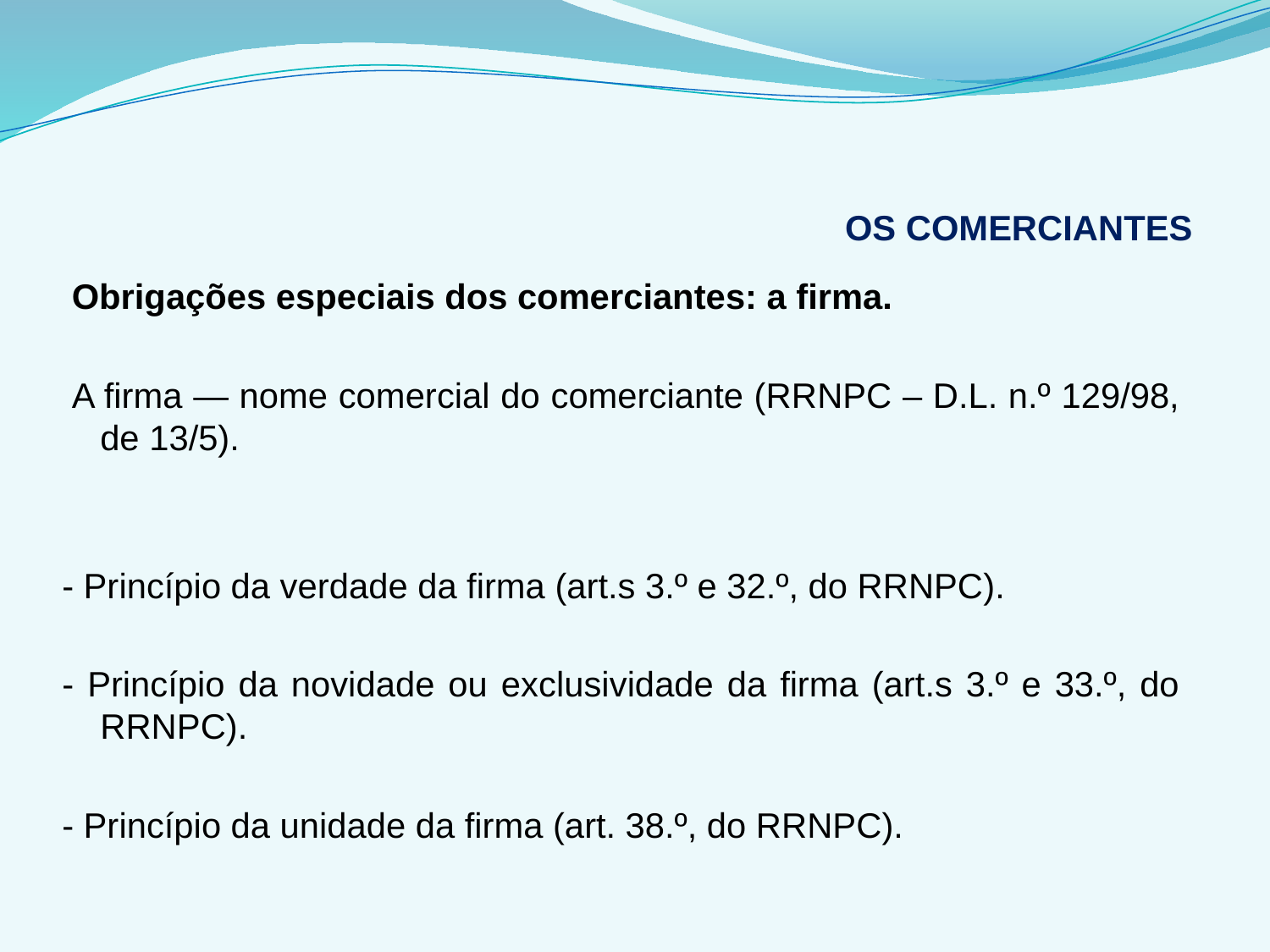

# OS COMERCIANTES
 Obrigações especiais dos comerciantes: a firma.

 A firma — nome comercial do comerciante (RRNPC – D.L. n.º 129/98, de 13/5).

- Princípio da verdade da firma (art.s 3.º e 32.º, do RRNPC).

- Princípio da novidade ou exclusividade da firma (art.s 3.º e 33.º, do RRNPC).

- Princípio da unidade da firma (art. 38.º, do RRNPC).